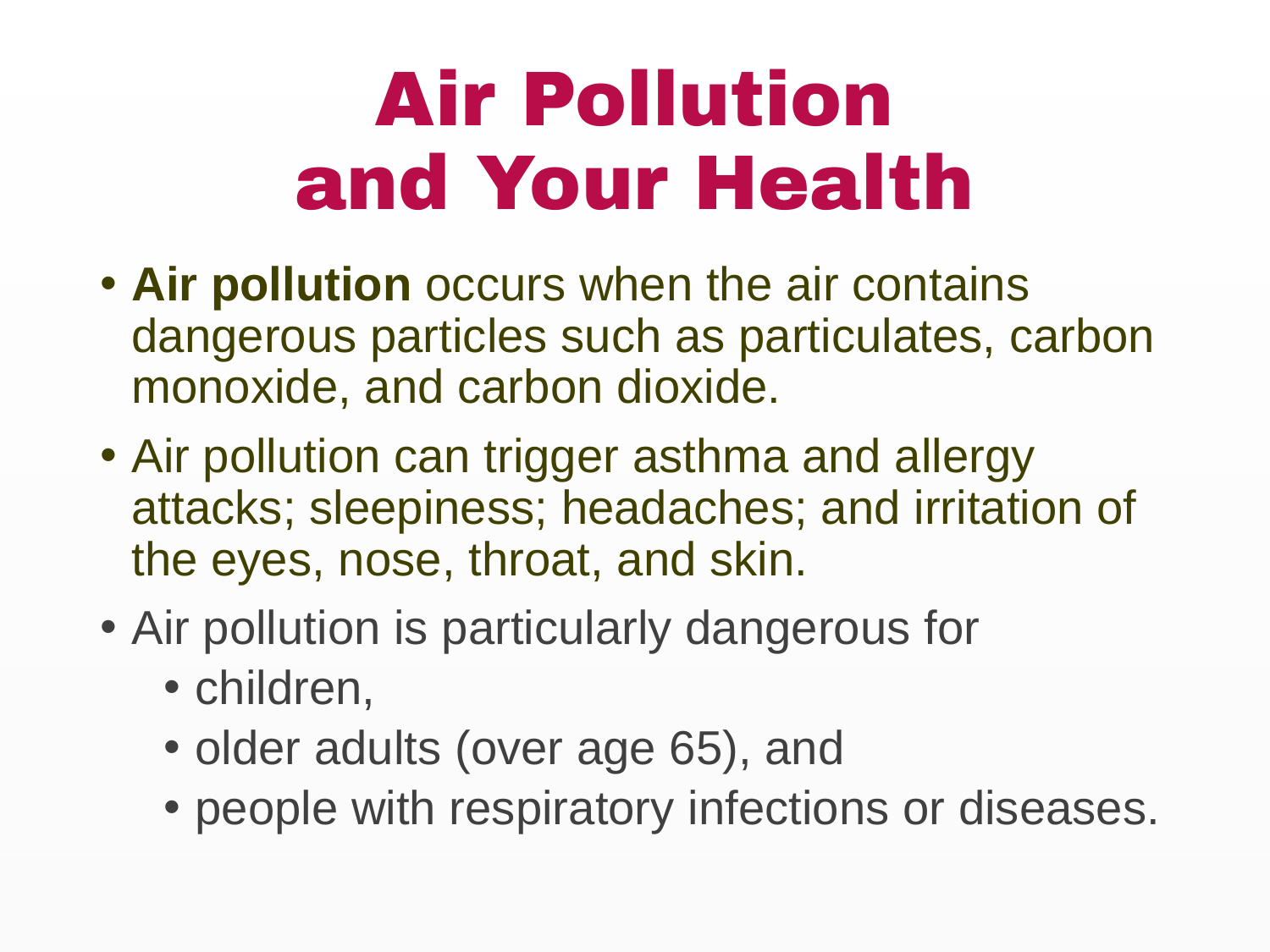

# Air Pollution and Your Health
Air pollution occurs when the air contains dangerous particles such as particulates, carbon monoxide, and carbon dioxide.
Air pollution can trigger asthma and allergy attacks; sleepiness; headaches; and irritation of the eyes, nose, throat, and skin.
Air pollution is particularly dangerous for
children,
older adults (over age 65), and
people with respiratory infections or diseases.